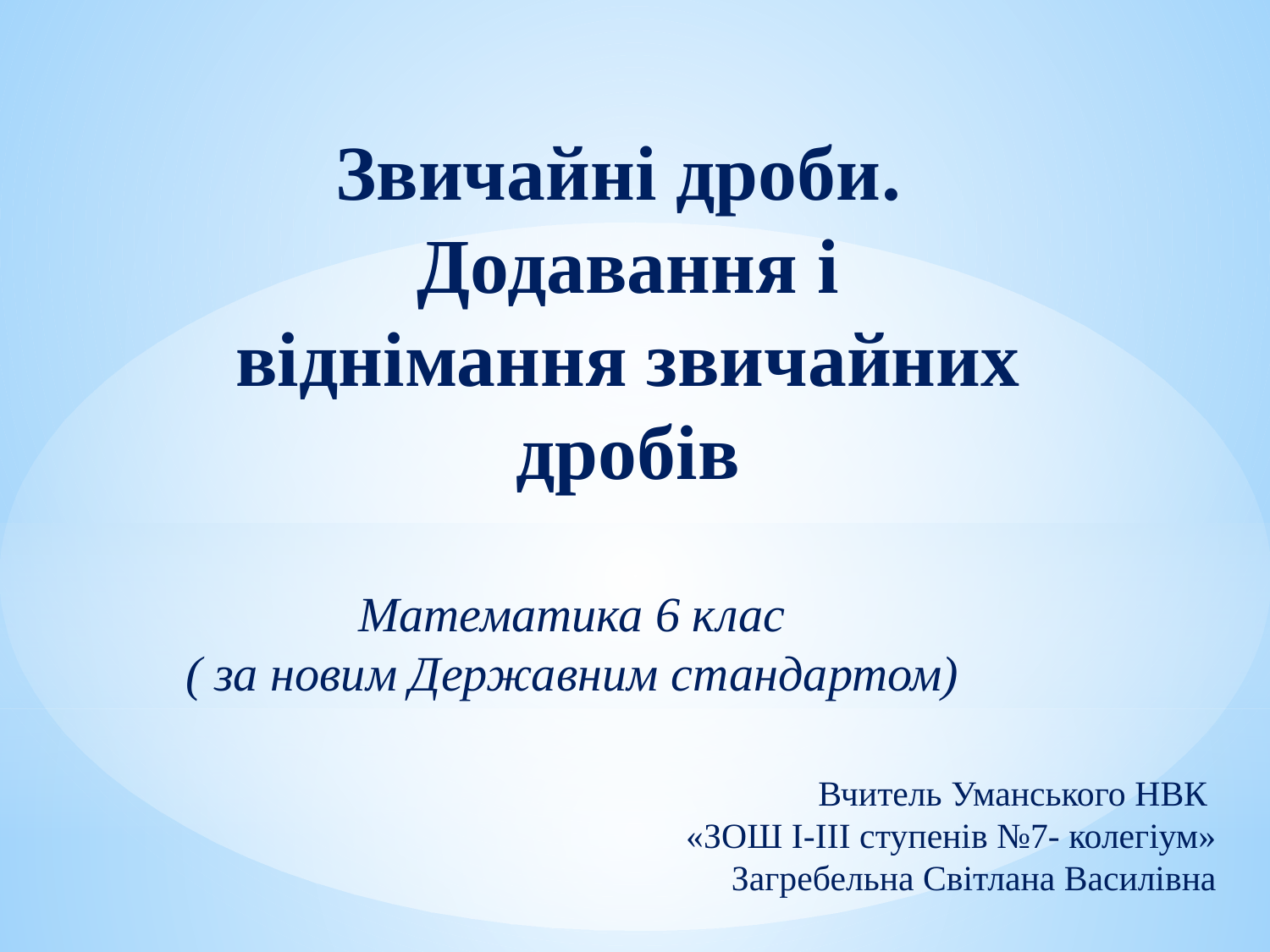

Звичайні дроби.
Додавання і віднімання звичайних дробів
Математика 6 клас
( за новим Державним cтандартом)
Вчитель Уманського НВК
«ЗОШ І-ІІІ ступенів №7- колегіум»
Загребельна Світлана Василівна